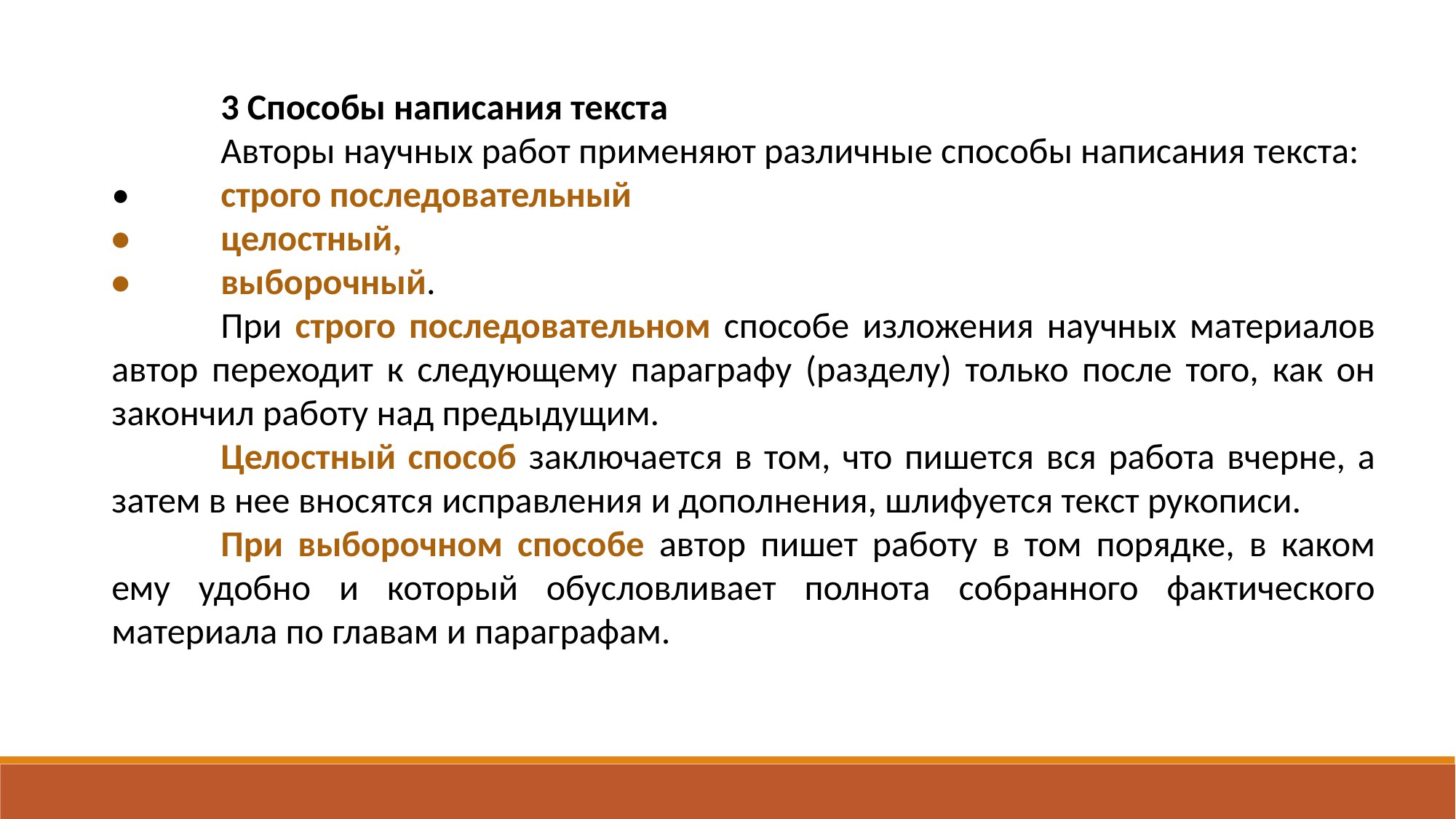

3 Способы написания текста
	Авторы научных работ применяют различные способы написания текста:
•	строго последовательный
•	целостный,
•	выборочный.
	При строго последовательном способе изложения научных материалов автор переходит к следующему параграфу (разделу) только после того, как он закончил работу над предыдущим.
	Целостный способ заключается в том, что пишется вся работа вчерне, а затем в нее вносятся исправления и дополнения, шлифуется текст рукописи.
	При выборочном способе автор пишет работу в том порядке, в каком ему удобно и который обусловливает полнота собранного фактического материала по главам и параграфам.